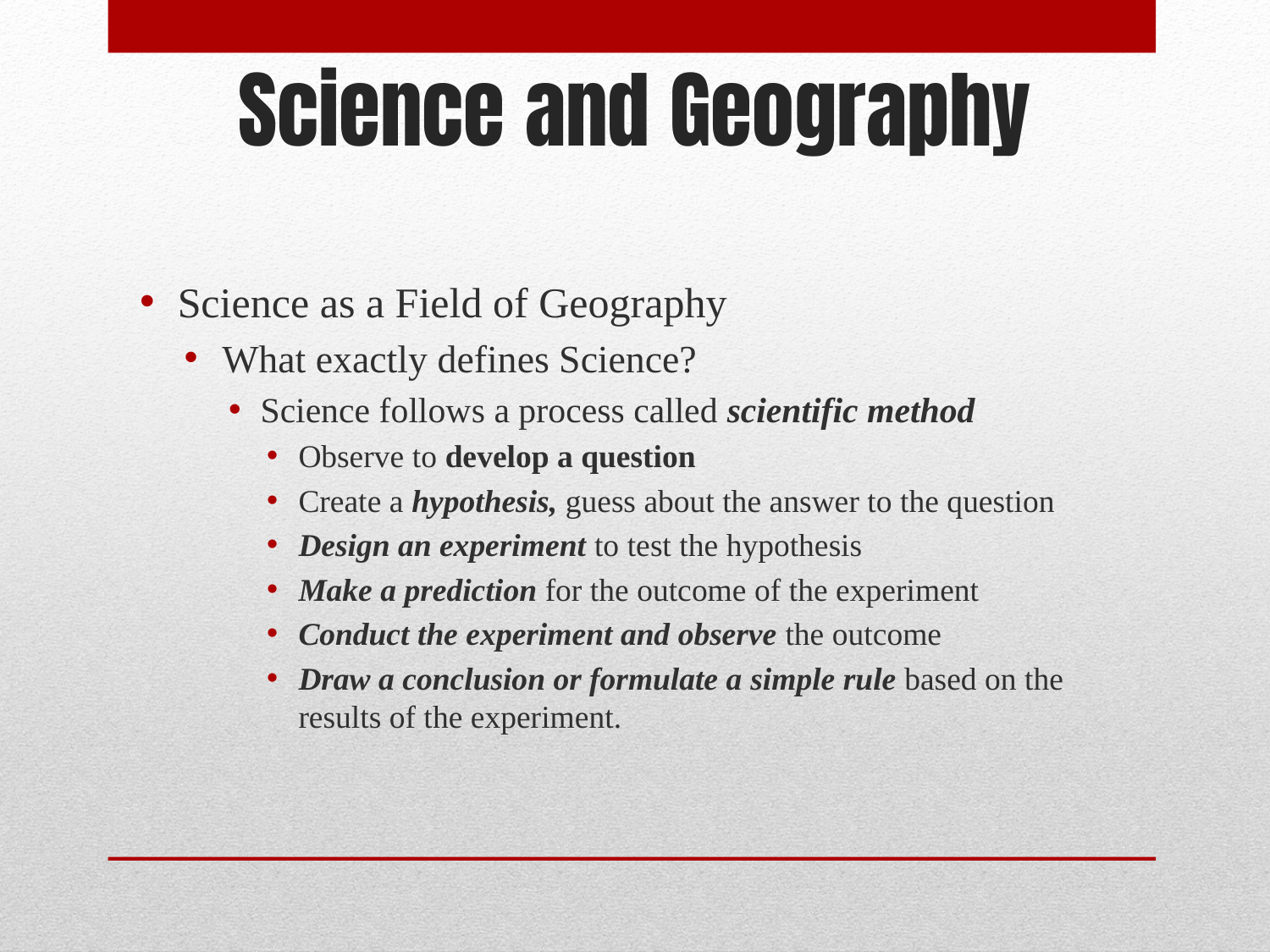

Science and Geography
Science as a Field of Geography
What exactly defines Science?
Science follows a process called scientific method
Observe to develop a question
Create a hypothesis, guess about the answer to the question
Design an experiment to test the hypothesis
Make a prediction for the outcome of the experiment
Conduct the experiment and observe the outcome
Draw a conclusion or formulate a simple rule based on the results of the experiment.